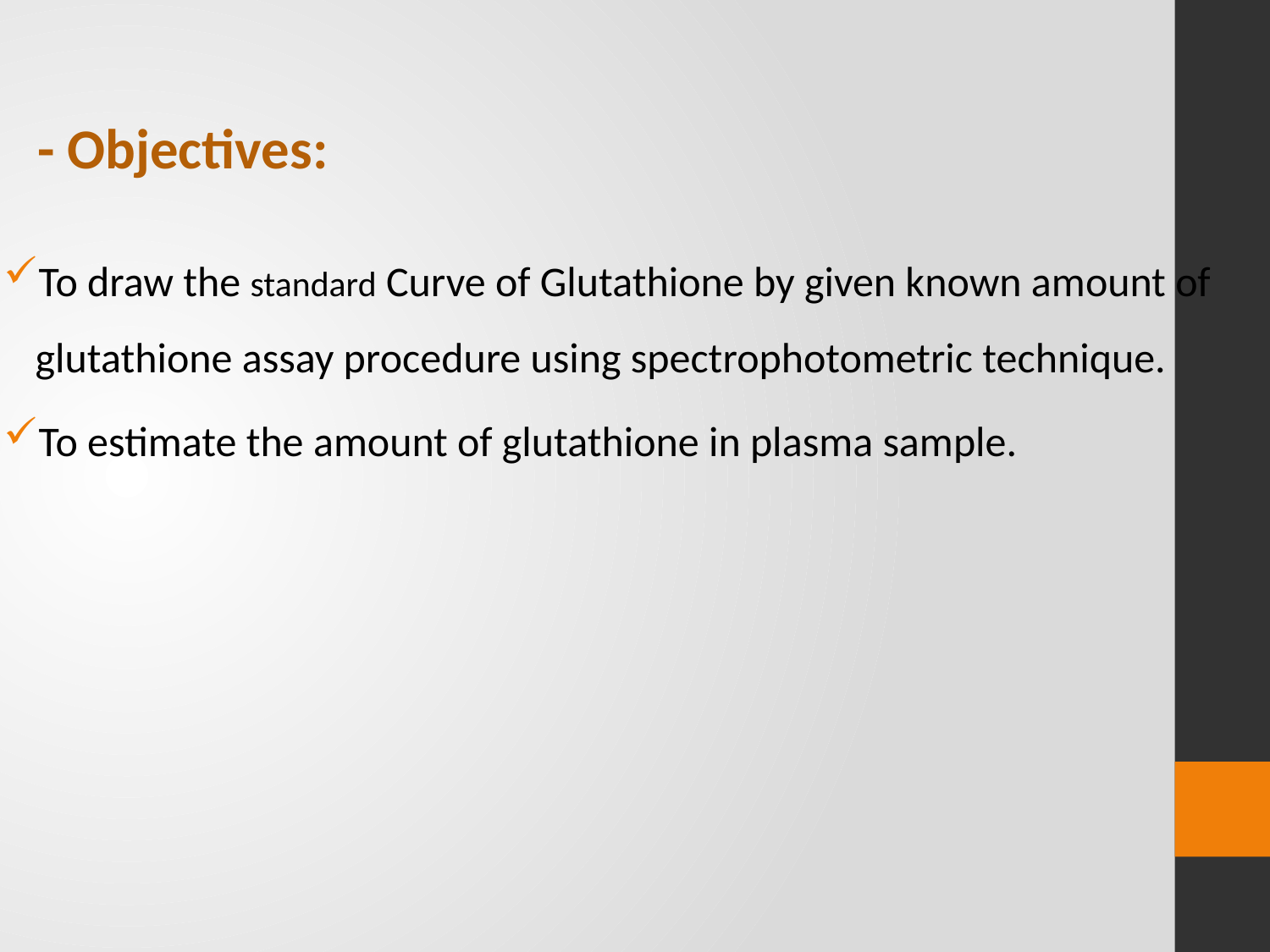

- Objectives:
To draw the standard Curve of Glutathione by given known amount of glutathione assay procedure using spectrophotometric technique.
To estimate the amount of glutathione in plasma sample.